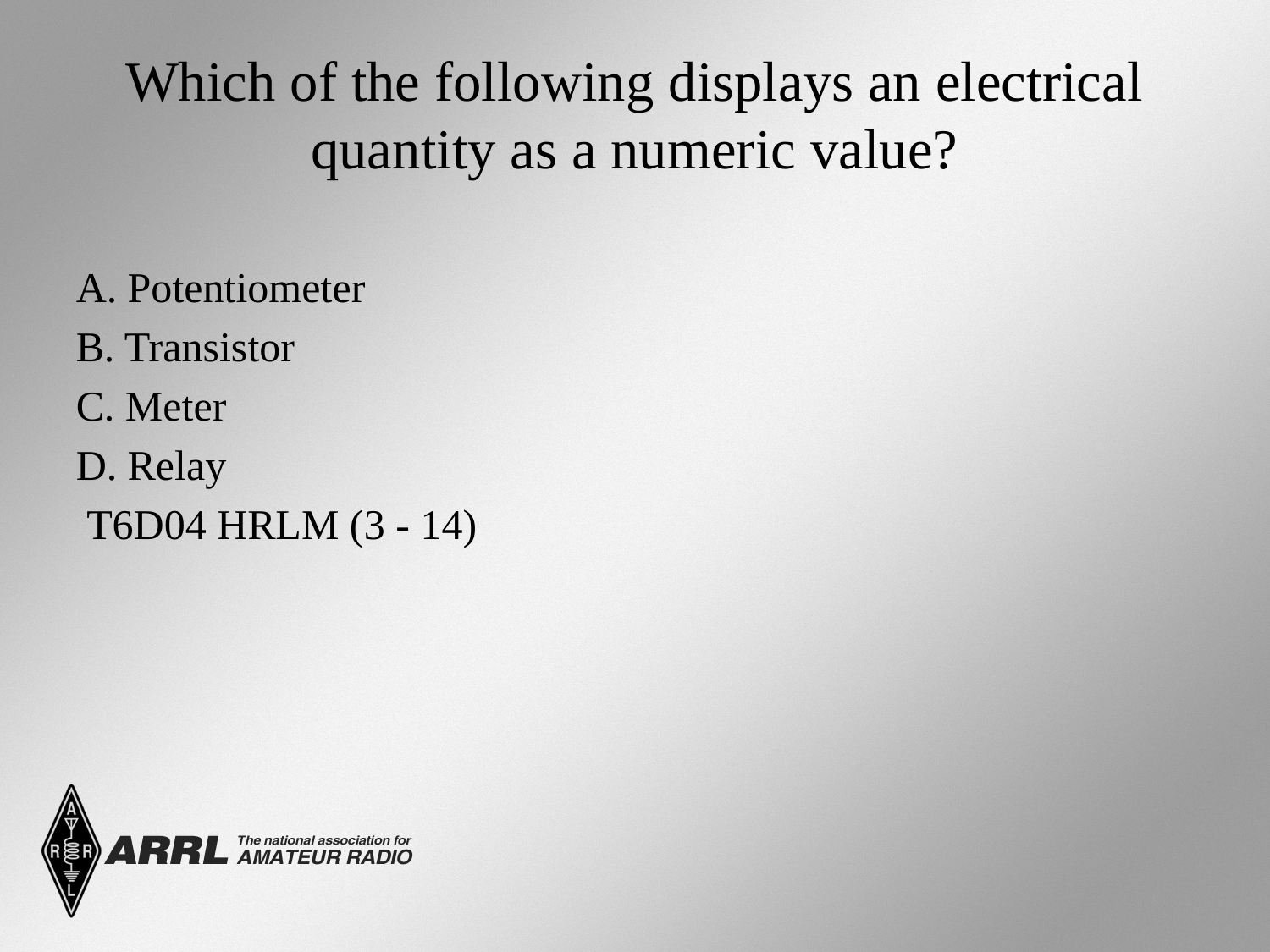

# Which of the following displays an electrical quantity as a numeric value?
A. Potentiometer
B. Transistor
C. Meter
D. Relay
 T6D04 HRLM (3 - 14)